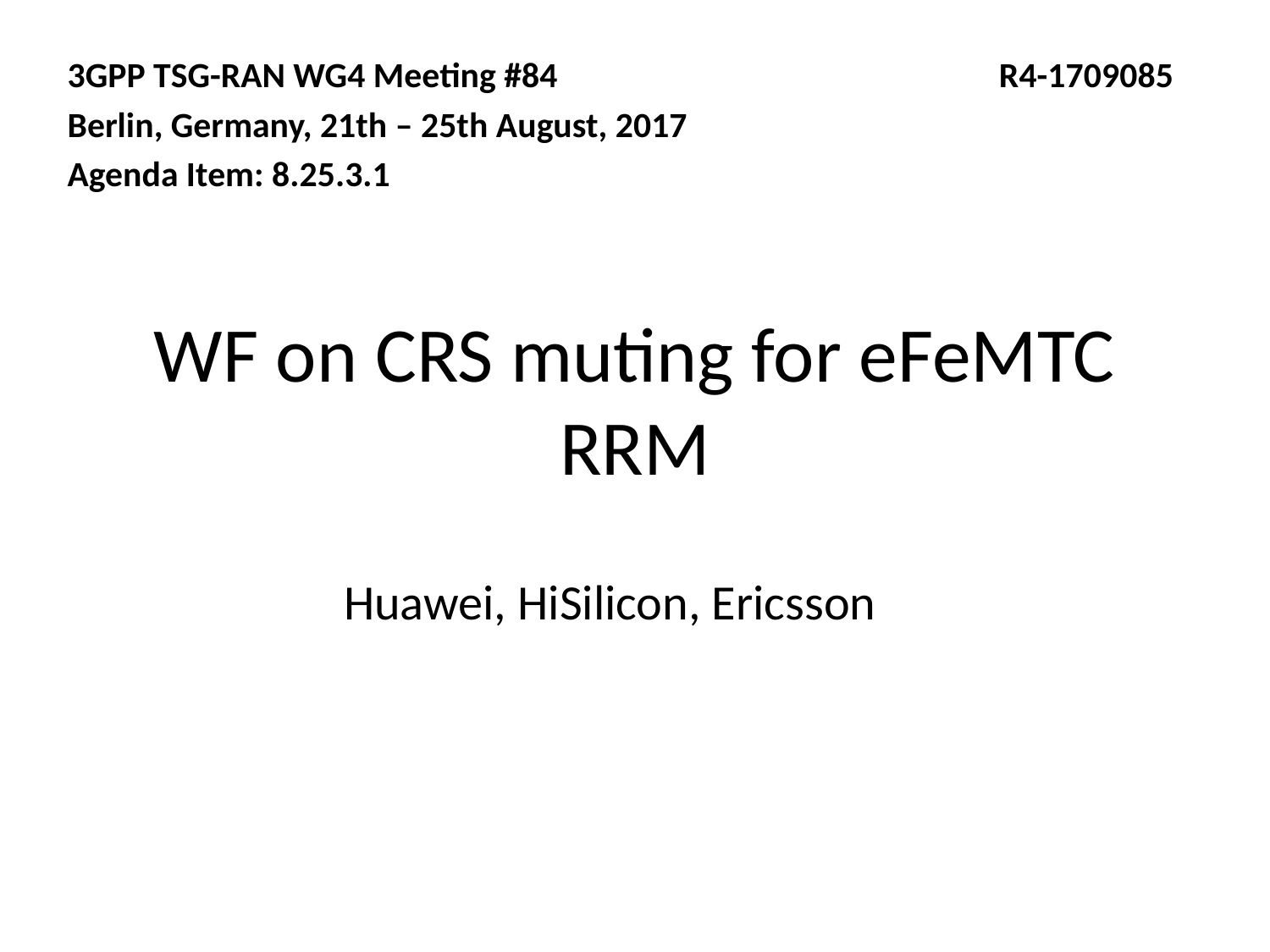

3GPP TSG-RAN WG4 Meeting #84                                                       R4-1709085
Berlin, Germany, 21th – 25th August, 2017
Agenda Item: 8.25.3.1
# WF on CRS muting for eFeMTC RRM
Huawei, HiSilicon, Ericsson